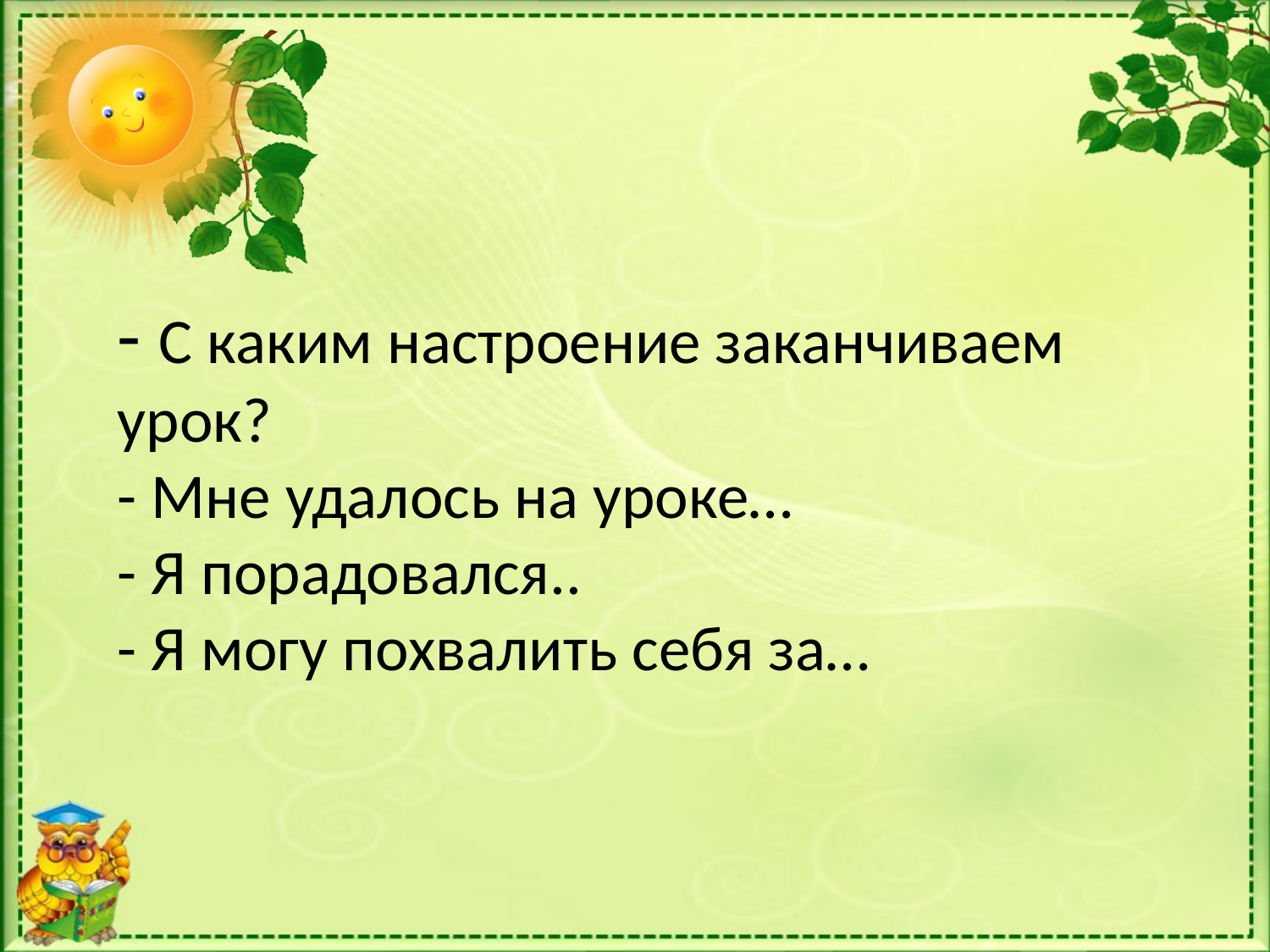

# - С каким настроение заканчиваем урок? - Мне удалось на уроке… - Я порадовался.. - Я могу похвалить себя за…